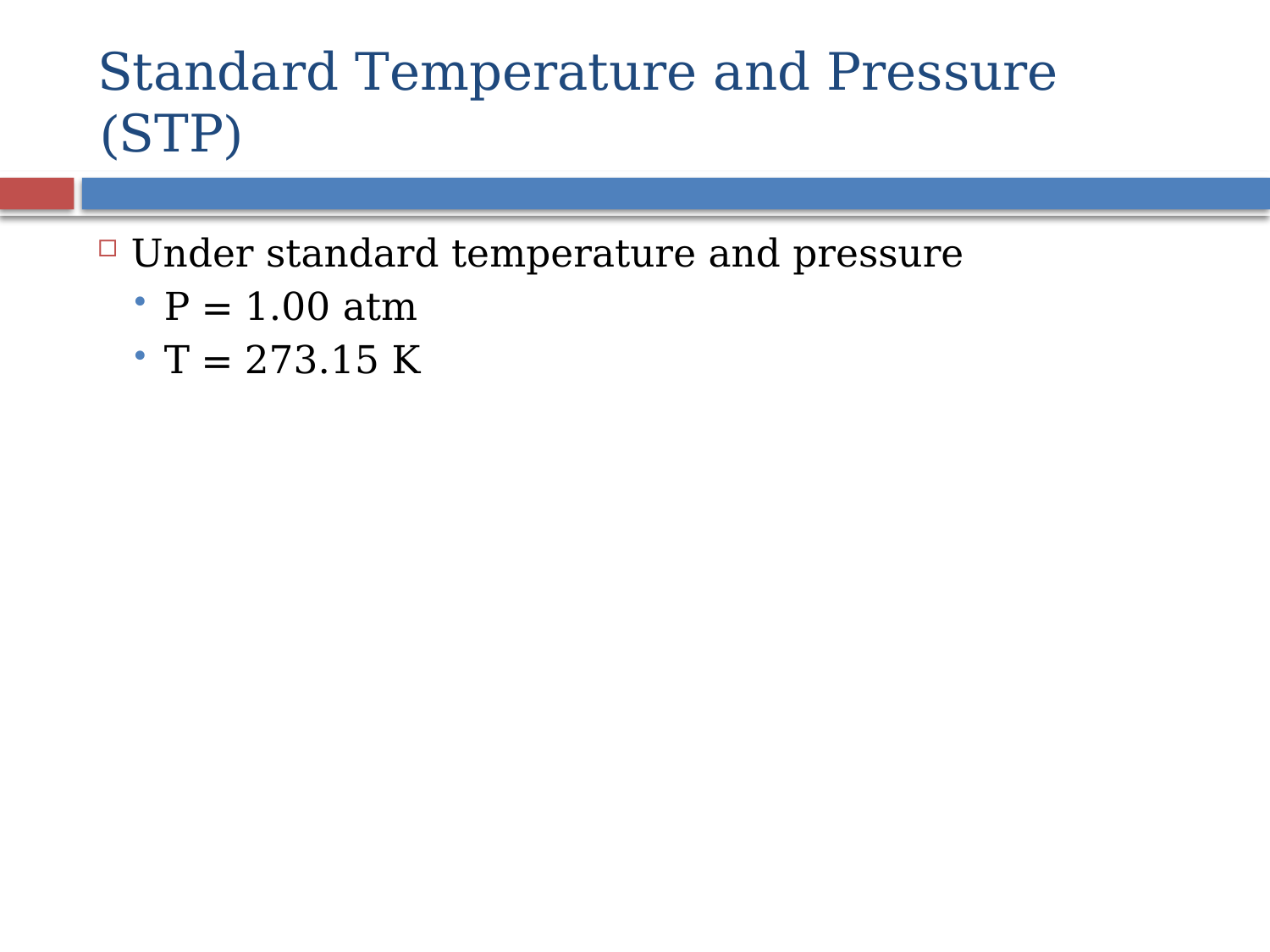

# Standard Temperature and Pressure (STP)
Under standard temperature and pressure
P = 1.00 atm
T = 273.15 K